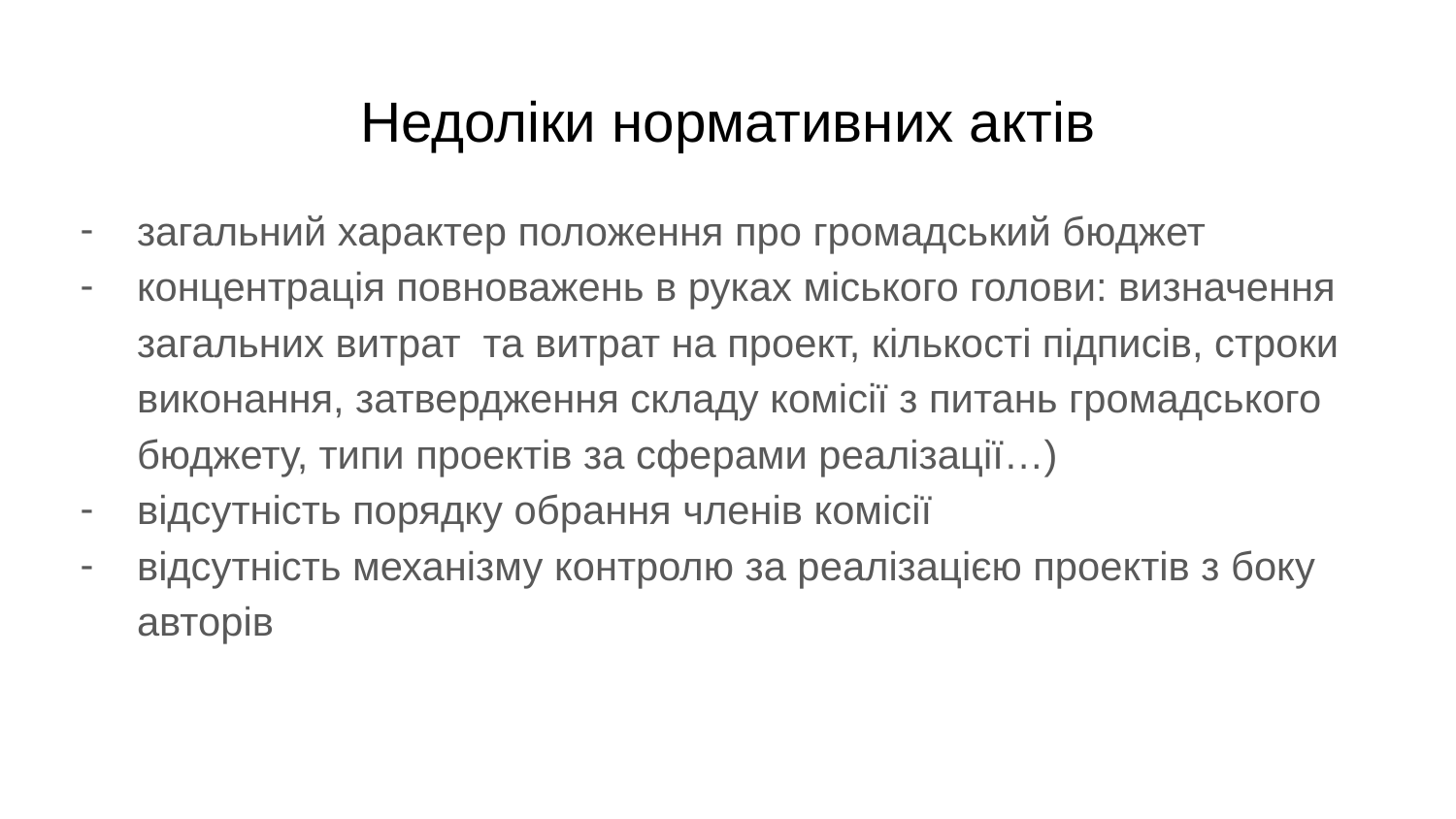

# Недоліки нормативних актів
загальний характер положення про громадський бюджет
концентрація повноважень в руках міського голови: визначення загальних витрат  та витрат на проект, кількості підписів, строки виконання, затвердження складу комісії з питань громадського бюджету, типи проектів за сферами реалізації…)
відсутність порядку обрання членів комісії
відсутність механізму контролю за реалізацією проектів з боку авторів